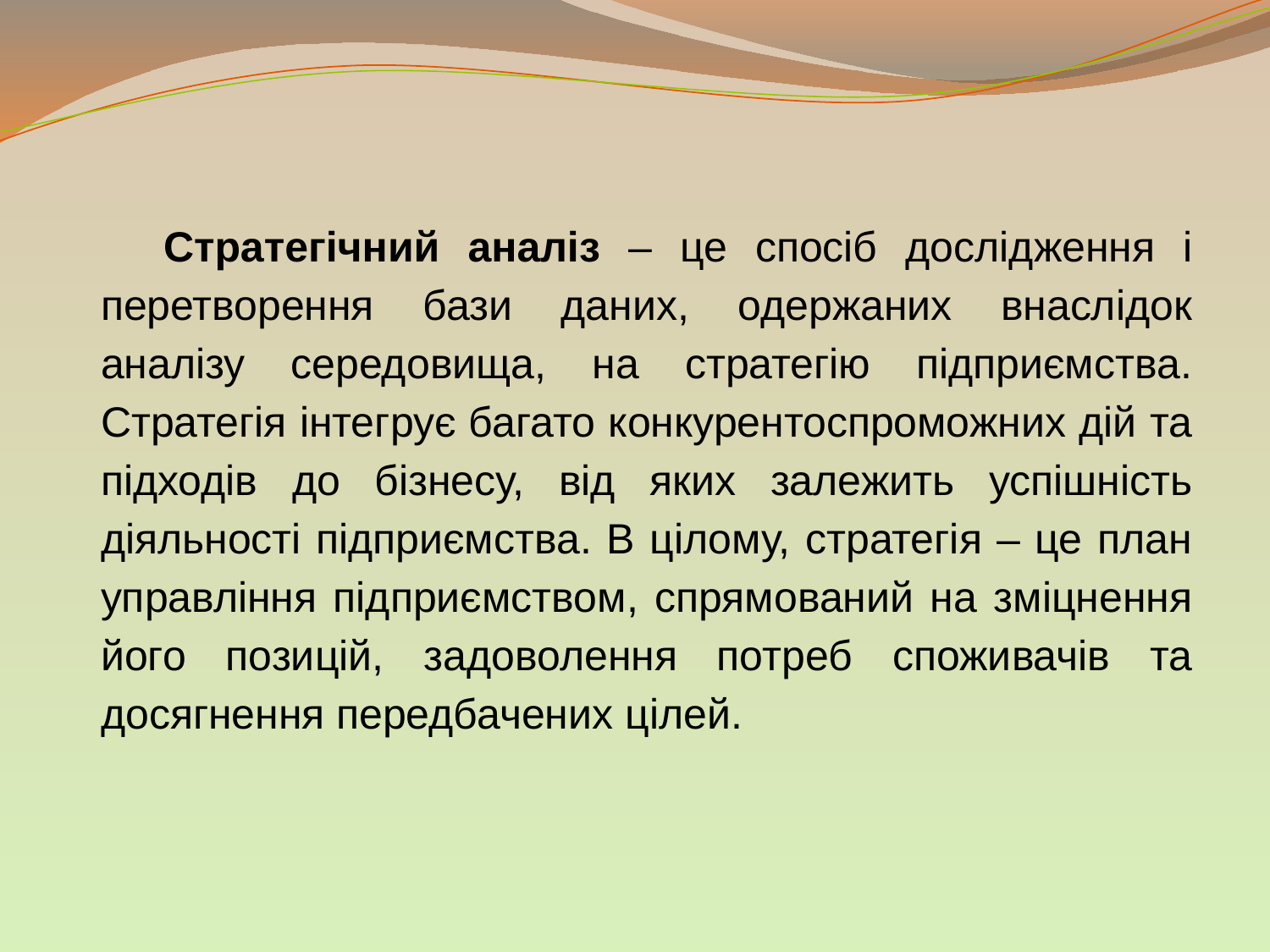

Стратегічний аналіз – це спосіб дослідження і перетворення бази даних, одержаних внаслідок аналізу середовища, на стратегію підприємства. Стратегія інтегрує багато конкурентоспроможних дій та підходів до бізнесу, від яких залежить успішність діяльності підприємства. В цілому, стратегія – це план управління підприємством, спрямований на зміцнення його позицій, задоволення потреб споживачів та досягнення передбачених цілей.